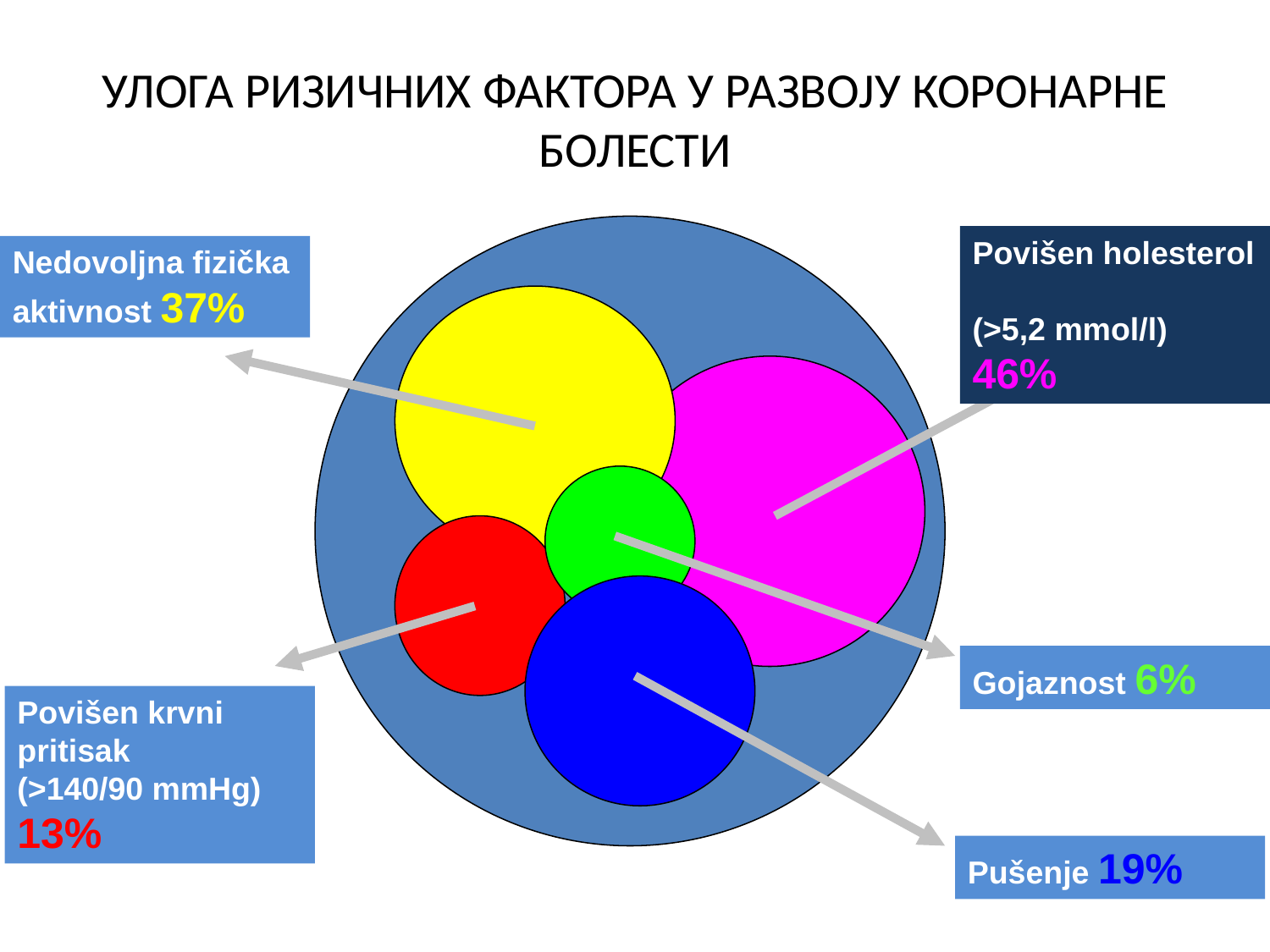

# УЛОГА РИЗИЧНИХ ФАКТОРА У РАЗВОЈУ КОРОНАРНЕ БОЛЕСТИ

Povišen holesterol
(>5,2 mmol/l) 46%
Nedovoljna fizička aktivnost 37%

Gojaznost 6%

Povišen krvni pritisak
(>140/90 mmHg) 13%
Pušenje 19%
Izvor: KTL Health in all policies 2006